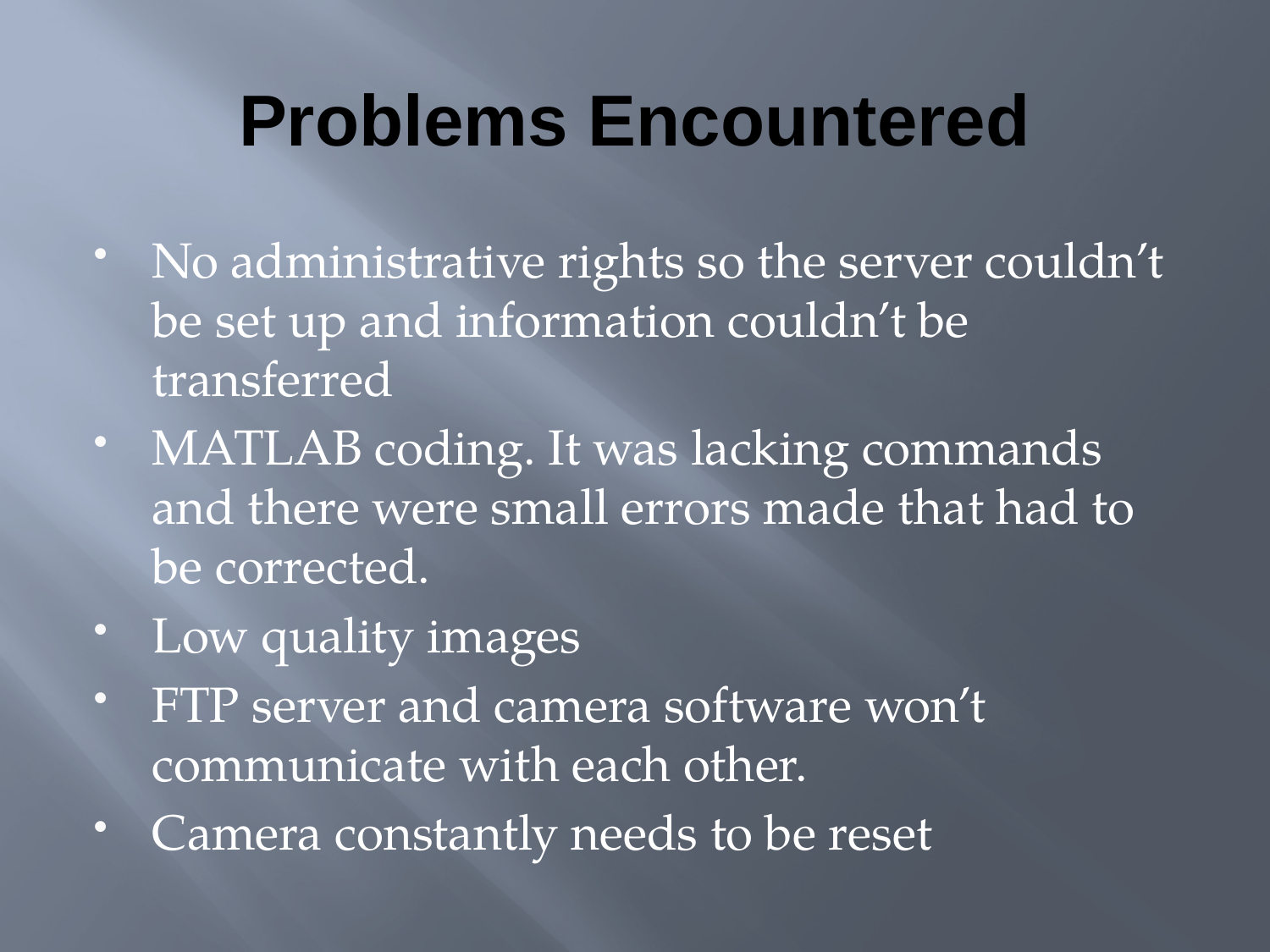

# Problems Encountered
No administrative rights so the server couldn’t be set up and information couldn’t be transferred
MATLAB coding. It was lacking commands and there were small errors made that had to be corrected.
Low quality images
FTP server and camera software won’t communicate with each other.
Camera constantly needs to be reset